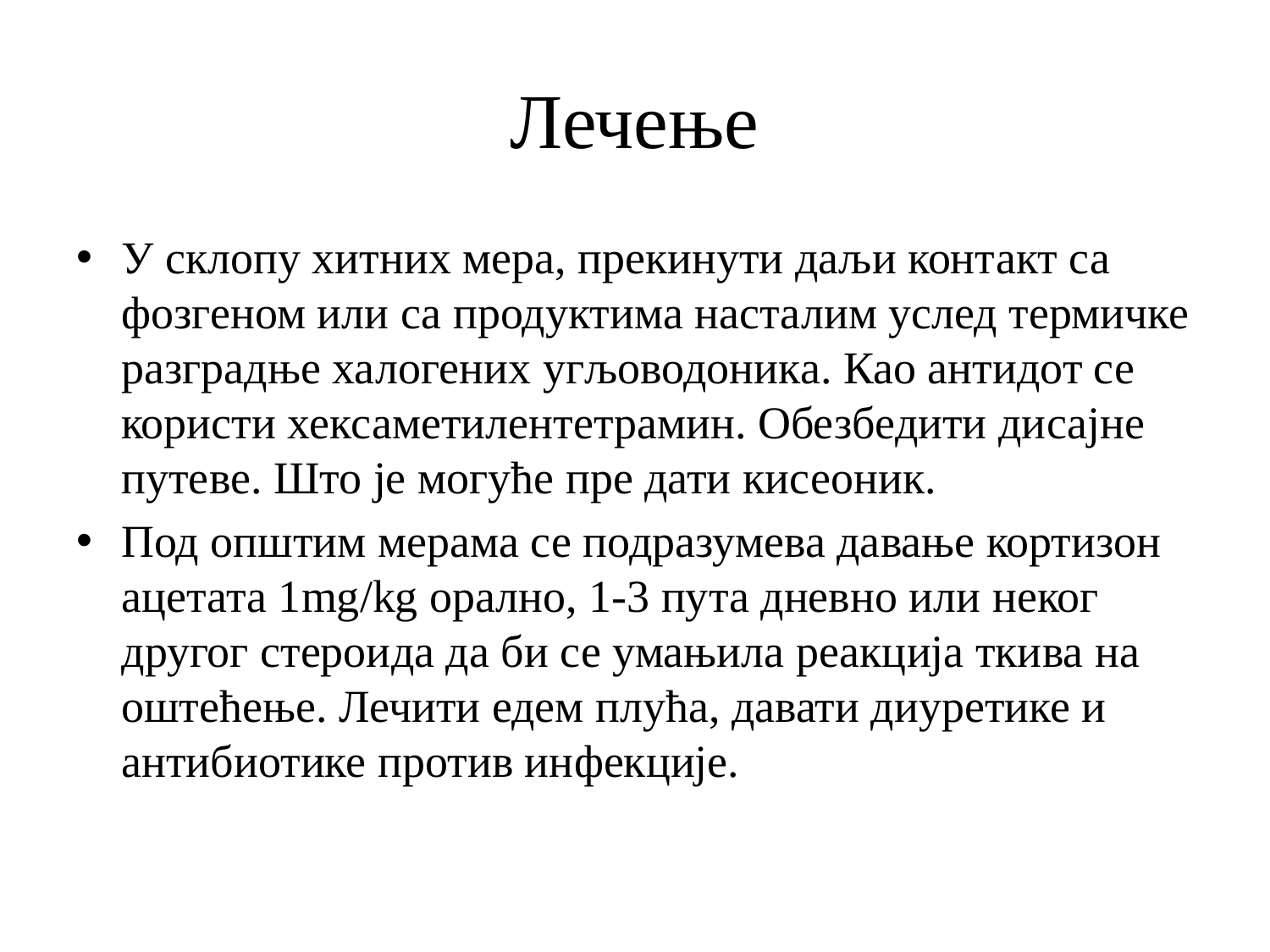

# Лечење
У склопу хитних мера, прекинути даљи контакт са фозгеном или са продуктима насталим услед термичке разградње халогених угљоводоника. Као антидот се користи хексаметилентетрамин. Обезбедити дисајне путеве. Што је могуће пре дати кисеоник.
Под општим мерама се подразумева давање кортизон ацетата 1mg/kg орално, 1-3 пута дневно или неког другог стероида да би се умањила реакција ткива на оштећење. Лечити едем плућа, давати диуретике и антибиотике против инфекције.